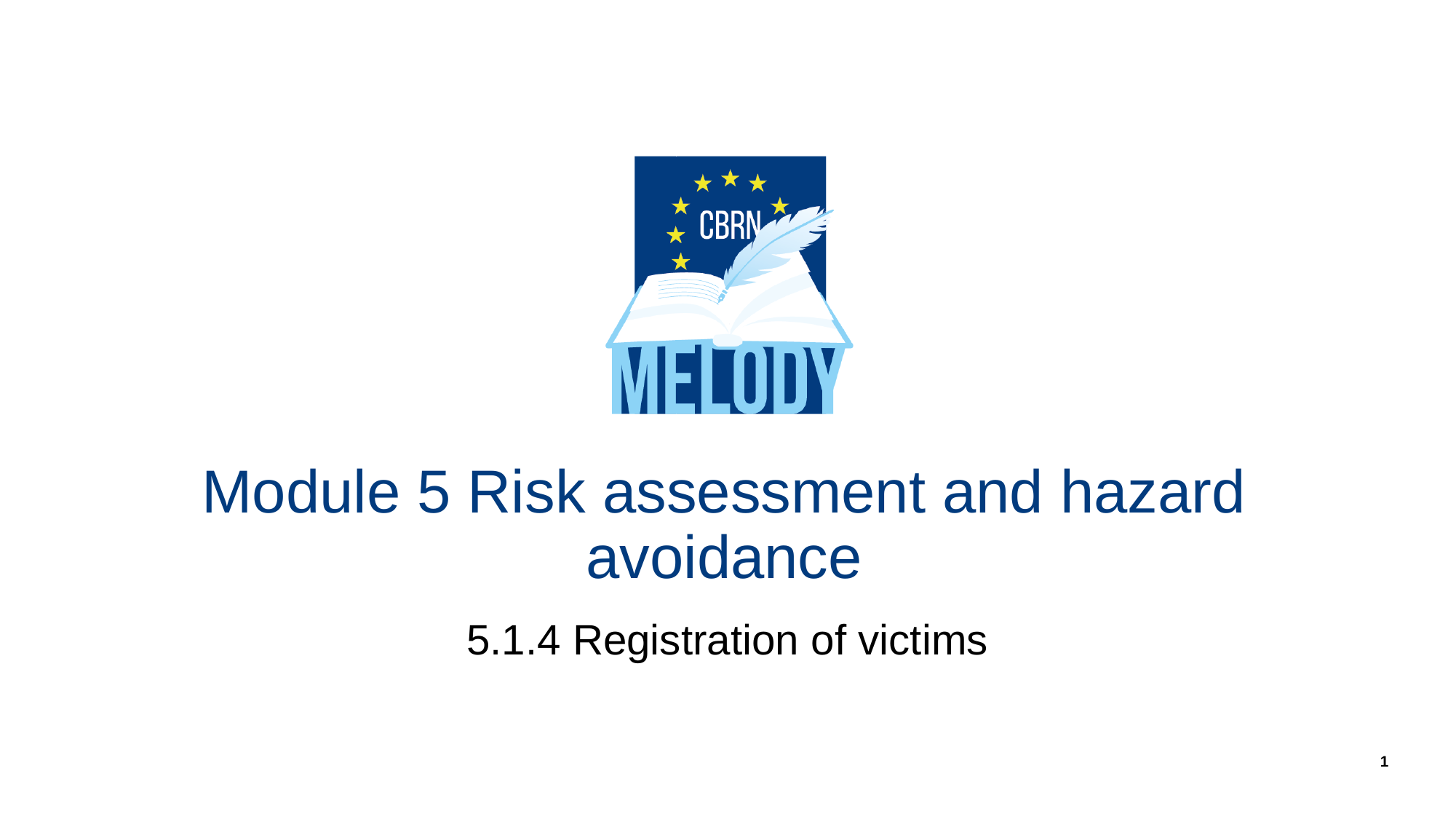

# Module 5 Risk assessment and hazard avoidance
5.1.4 Registration of victims
1